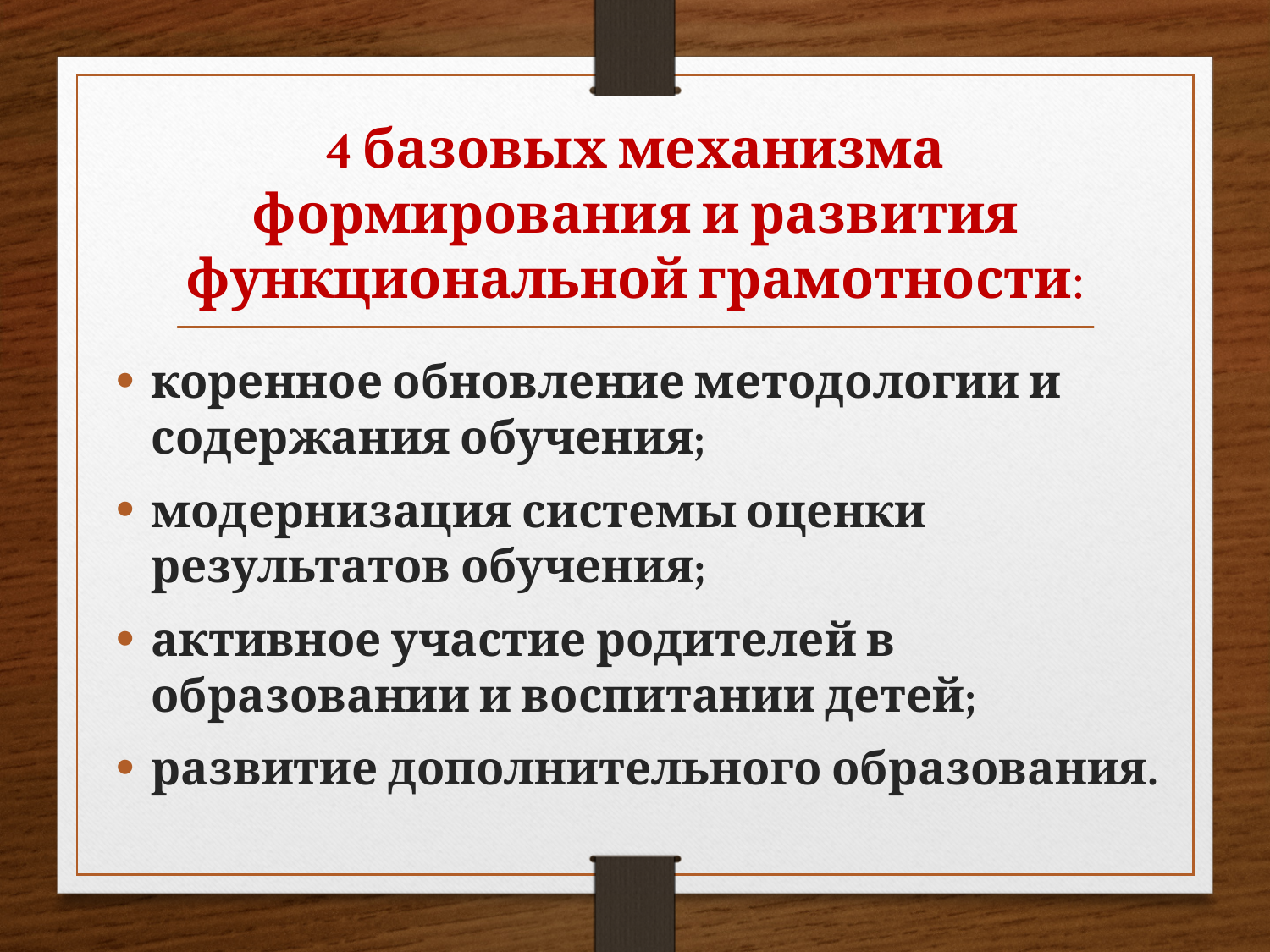

# 4 базовых механизма формирования и развития функциональной грамотности:
коренное обновление методологии и содержания обучения;
модернизация системы оценки результатов обучения;
активное участие родителей в образовании и воспитании детей;
развитие дополнительного образования.